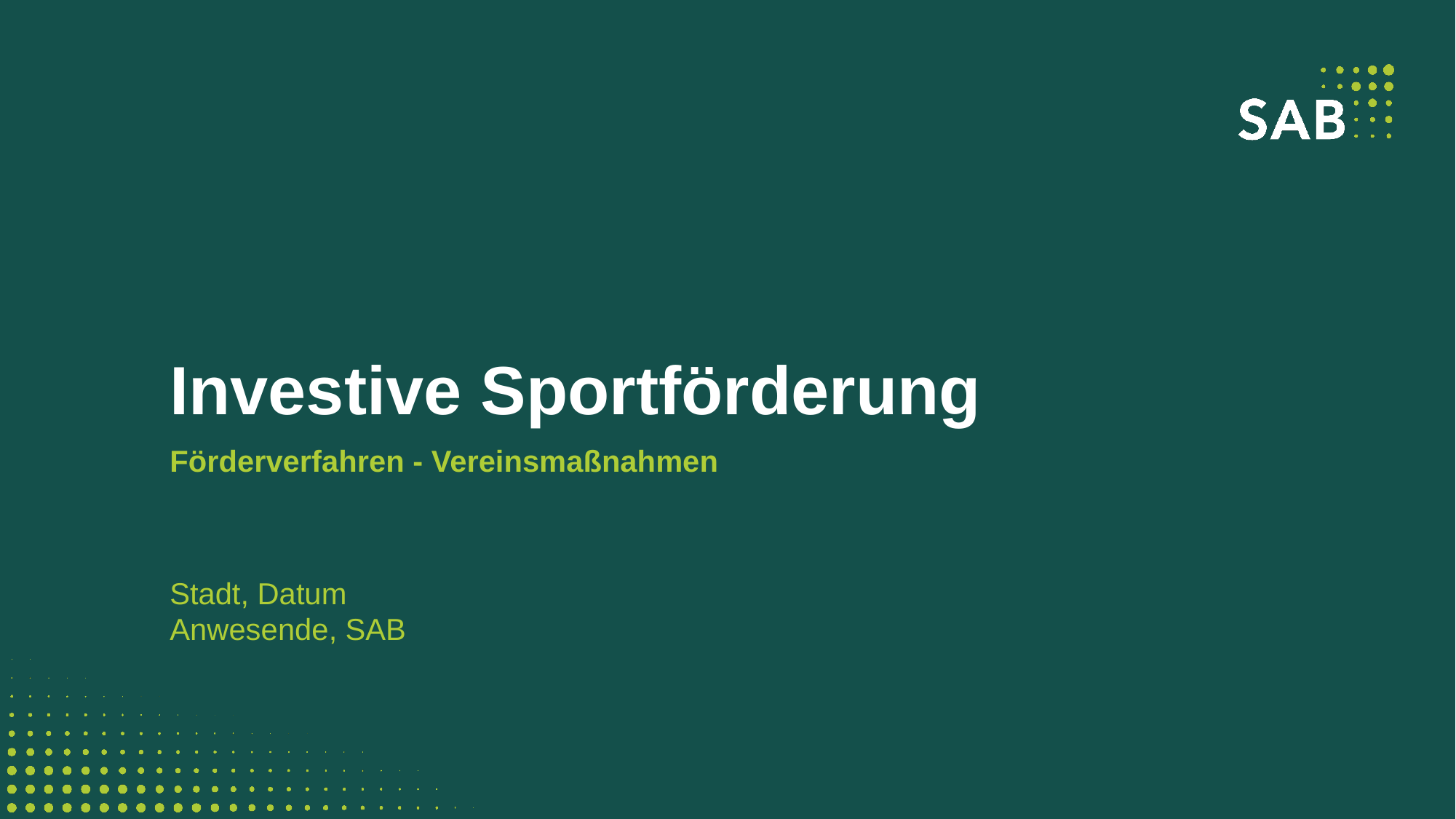

# Investive Sportförderung
Förderverfahren - Vereinsmaßnahmen
Stadt, Datum
Anwesende, SAB